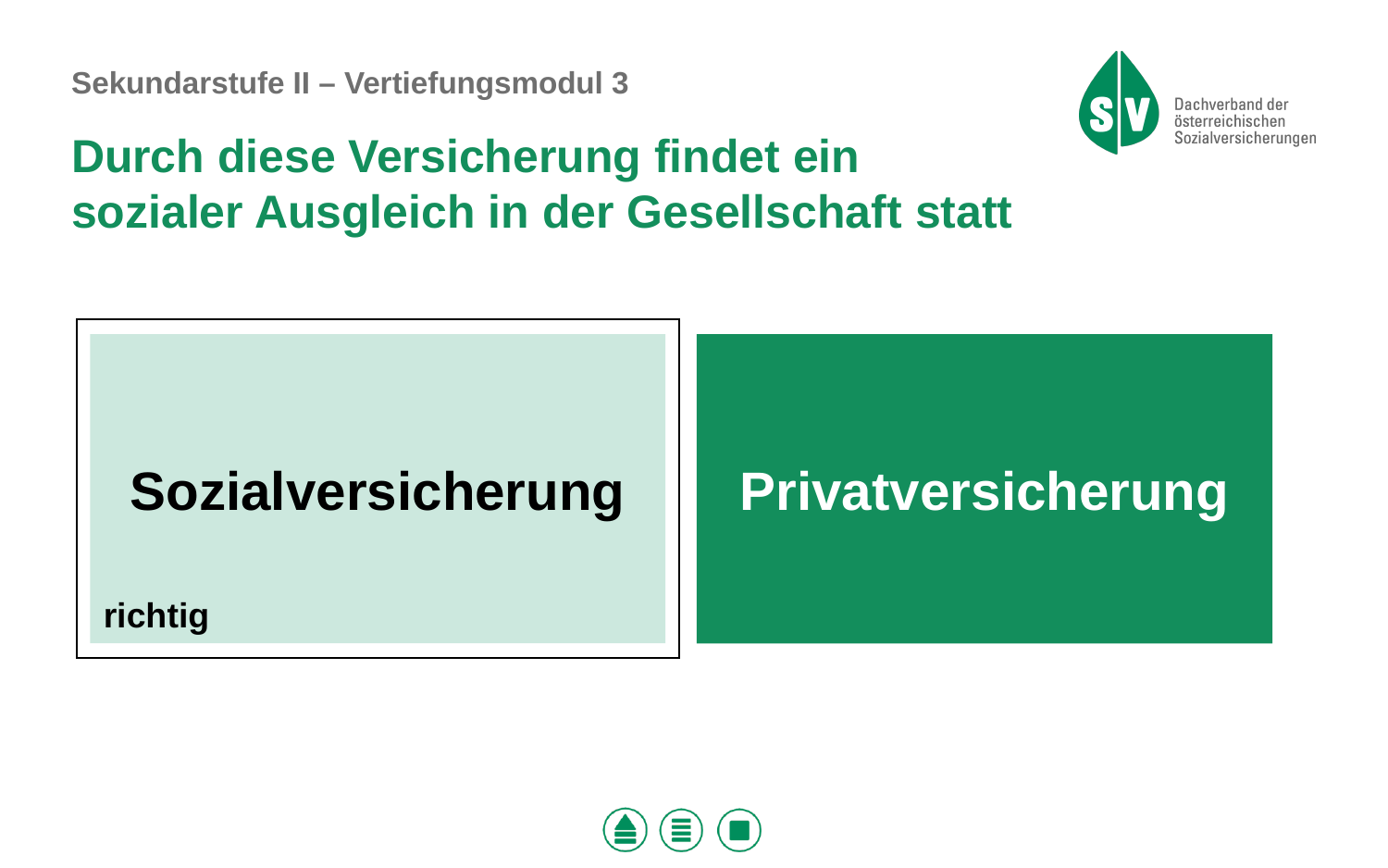

Durch diese Versicherung findet ein
sozialer Ausgleich in der Gesellschaft statt

Sozialversicherung
Privatversicherung
richtig
10